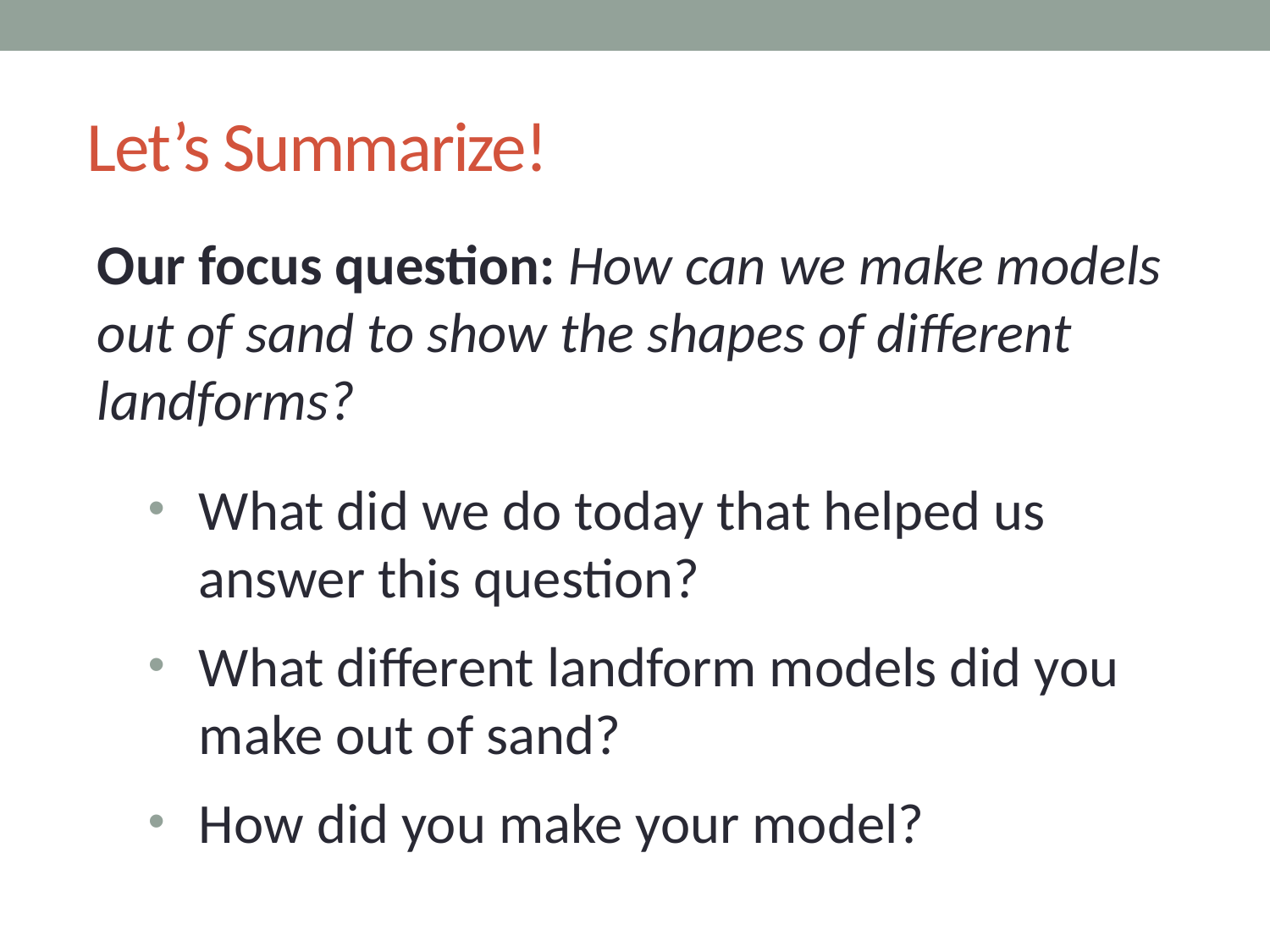

# Let’s Summarize!
Our focus question: How can we make models out of sand to show the shapes of different landforms?
What did we do today that helped us answer this question?
What different landform models did you make out of sand?
How did you make your model?